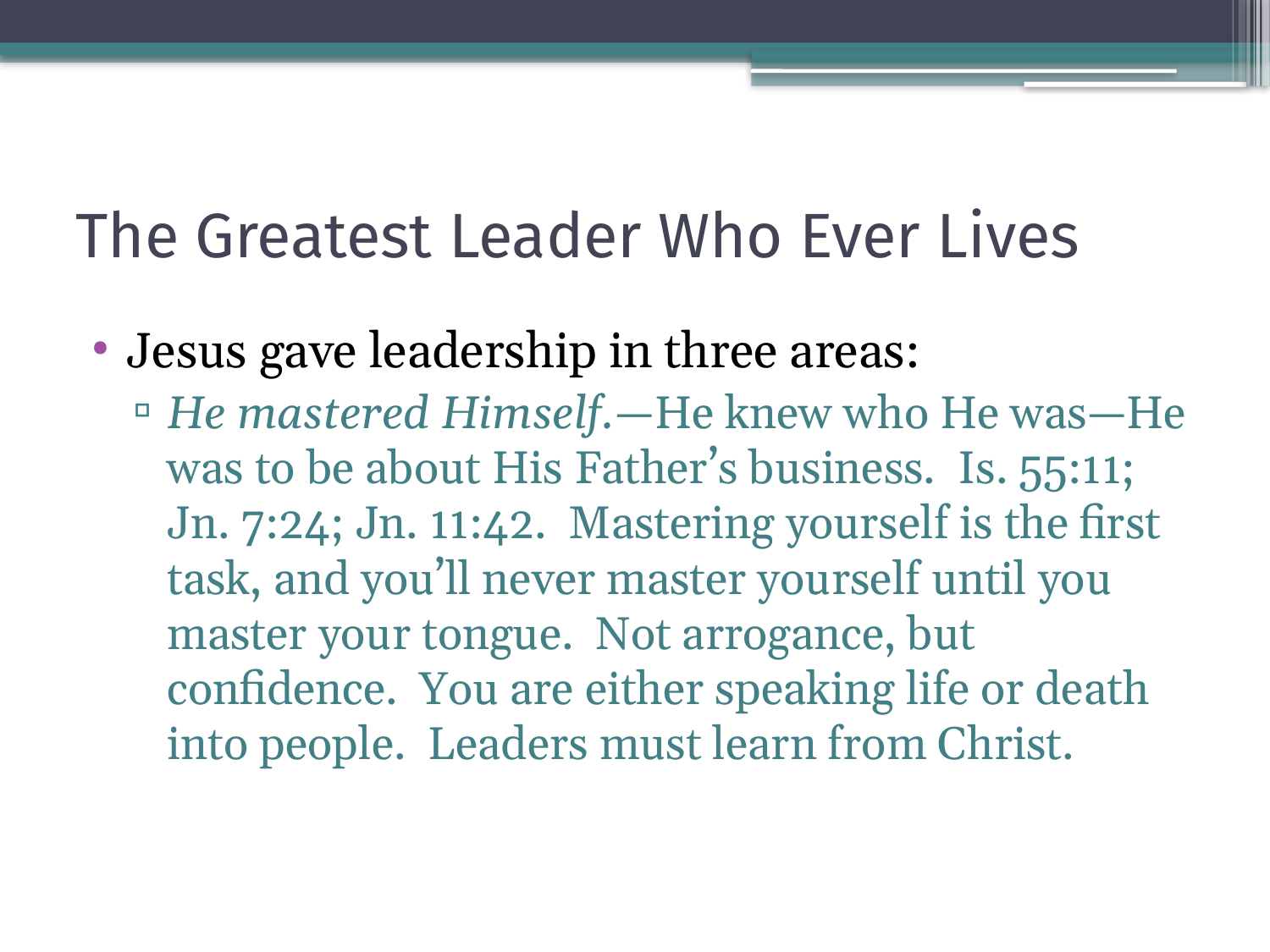

# The Greatest Leader Who Ever Lives
Jesus gave leadership in three areas:
He mastered Himself.—He knew who He was—He was to be about His Father’s business.  Is. 55:11; Jn. 7:24; Jn. 11:42.  Mastering yourself is the first task, and you’ll never master yourself until you master your tongue.  Not arrogance, but confidence.  You are either speaking life or death into people.  Leaders must learn from Christ.